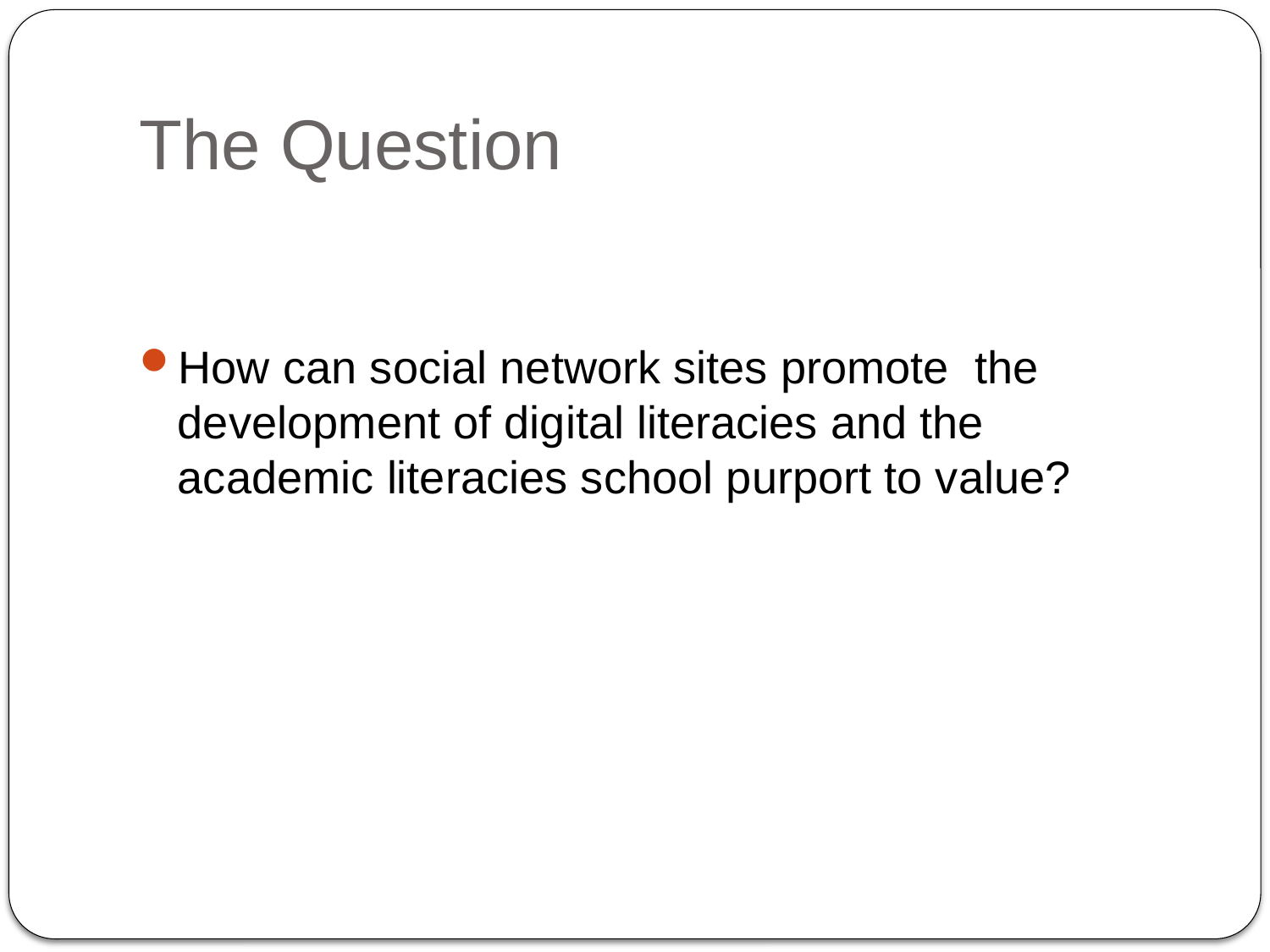

# The Question

How can social network sites promote  the development of digital literacies and the academic literacies school purport to value?